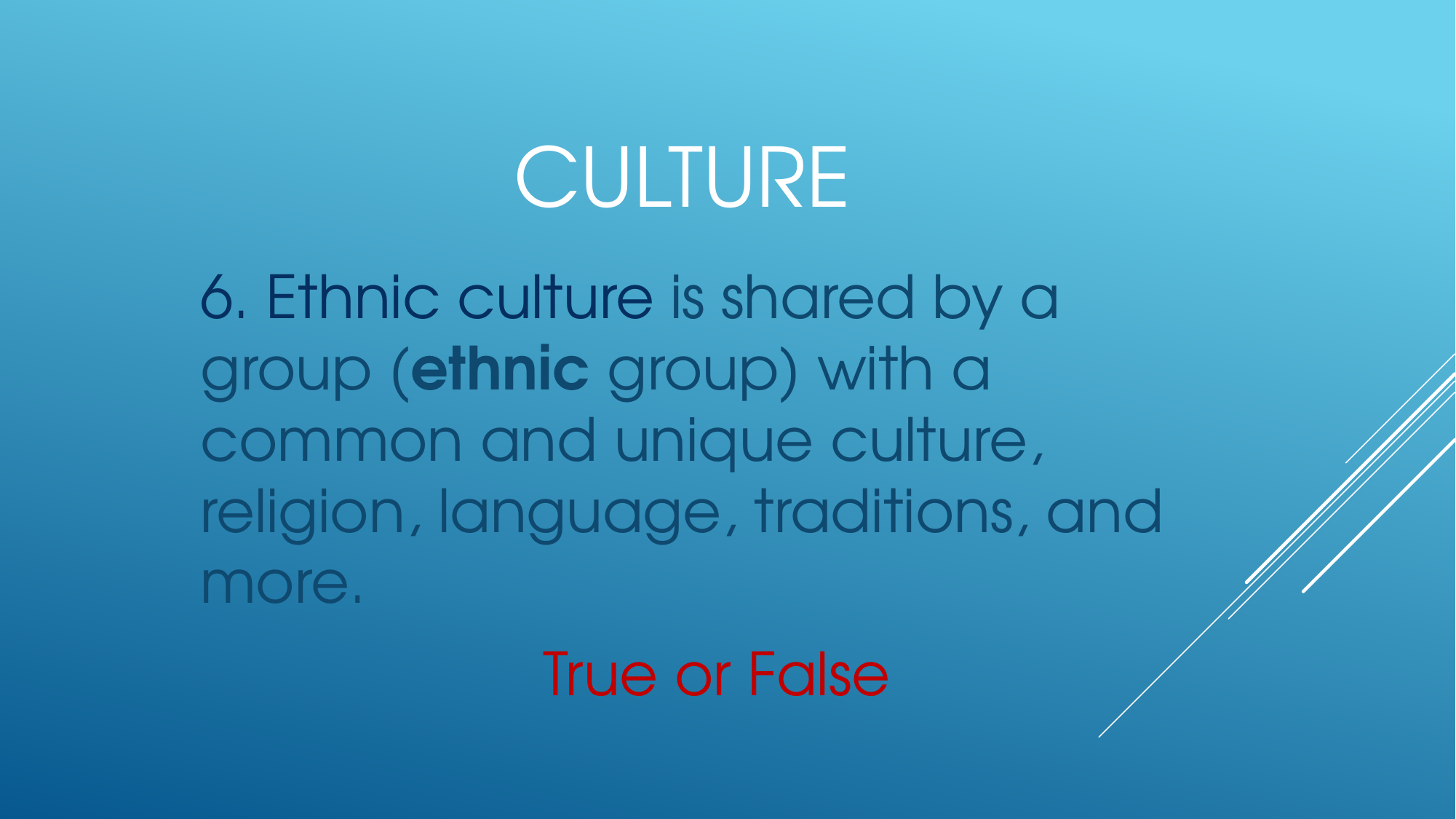

# Culture
6. Ethnic culture is shared by a group (ethnic group) with a common and unique culture, religion, language, traditions, and more.
True or False